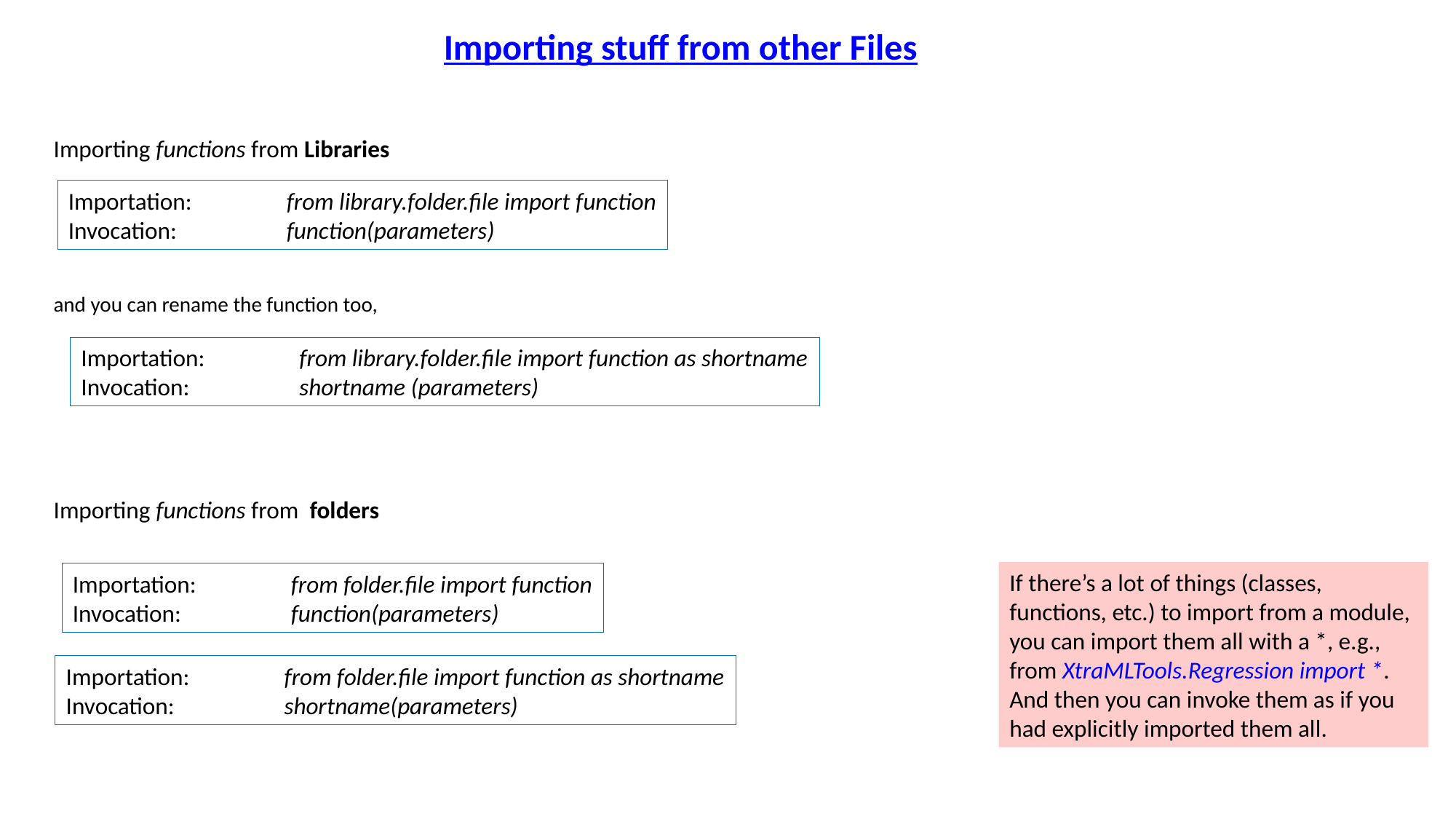

Importing stuff from other Files
Importing functions from Libraries
Importation: 	from library.folder.file import function
Invocation:		function(parameters)
and you can rename the function too,
Importation: 	from library.folder.file import function as shortname
Invocation: 	shortname (parameters)
Importing functions from  folders
If there’s a lot of things (classes, functions, etc.) to import from a module, you can import them all with a *, e.g., from XtraMLTools.Regression import *.
And then you can invoke them as if you had explicitly imported them all.
Importation: 	from folder.file import function
Invocation:		function(parameters)
Importation: 	from folder.file import function as shortname
Invocation: 	shortname(parameters)